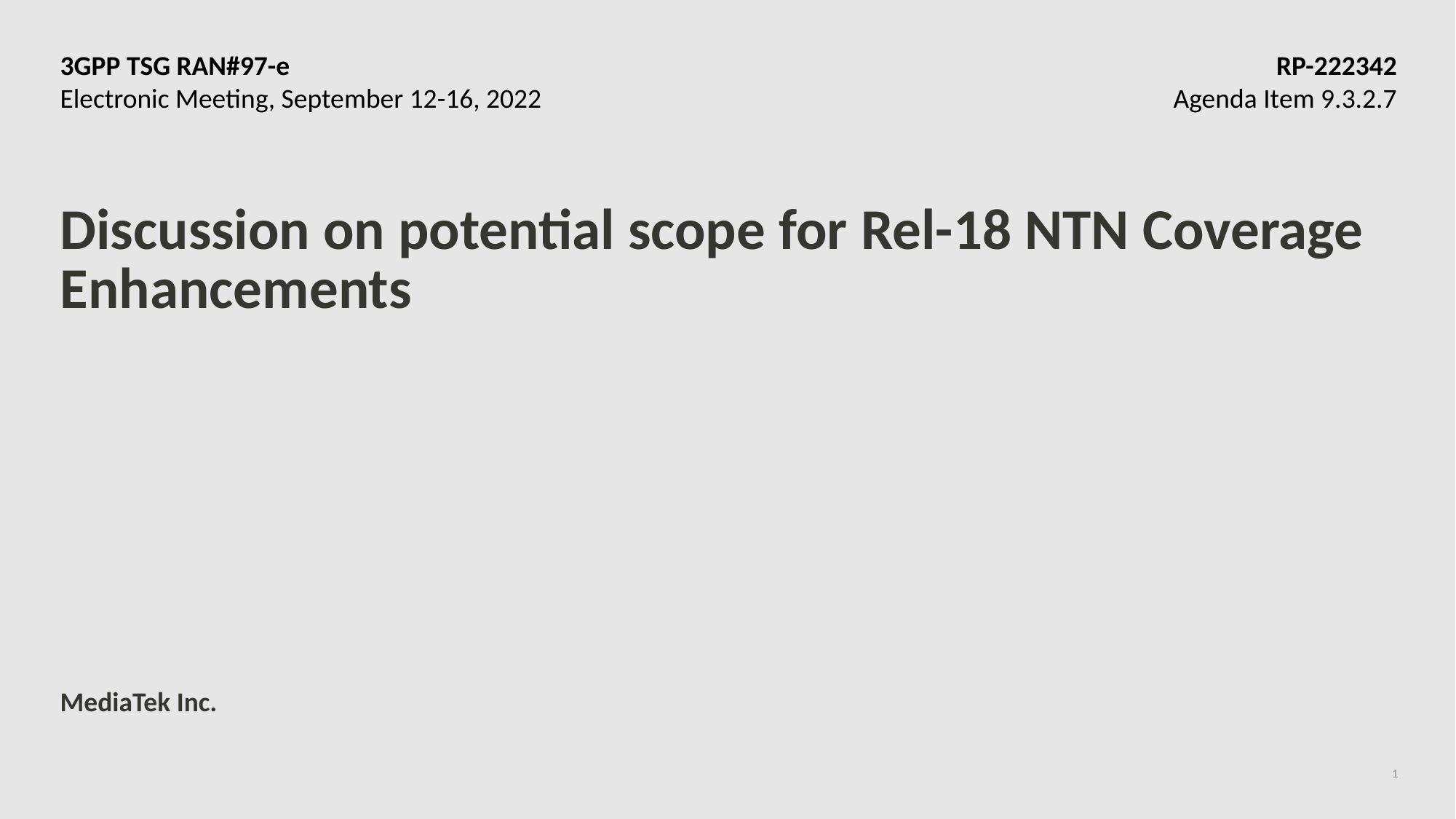

3GPP TSG RAN#97-e	RP-222342
Electronic Meeting, September 12-16, 2022	Agenda Item 9.3.2.7
# Discussion on potential scope for Rel-18 NTN Coverage Enhancements

MediaTek Inc.
1